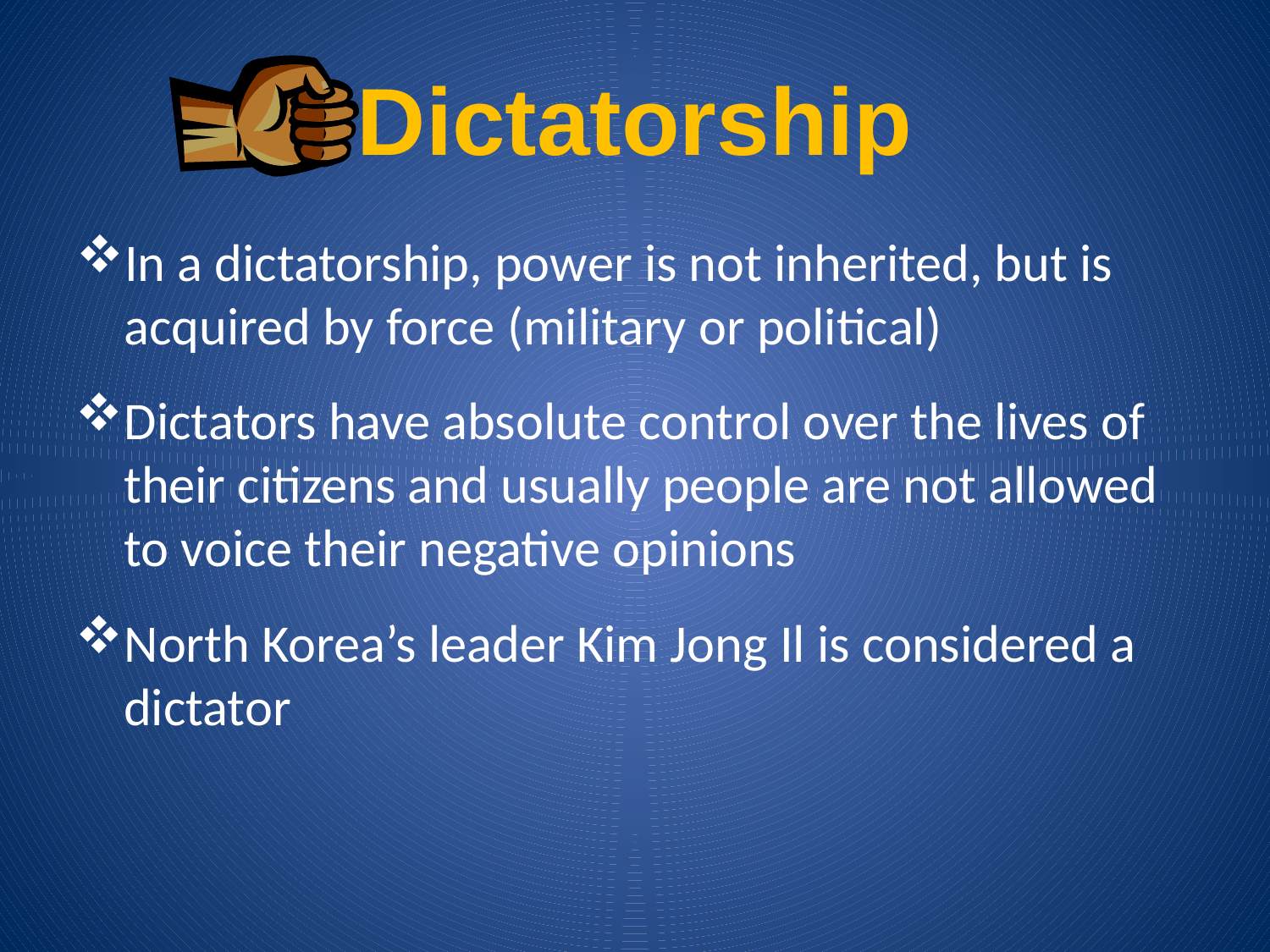

# Dictatorship

In a dictatorship, power is not inherited, but is acquired by force (military or political)
Dictators have absolute control over the lives of their citizens and usually people are not allowed to voice their negative opinions
North Korea’s leader Kim Jong Il is considered a dictator